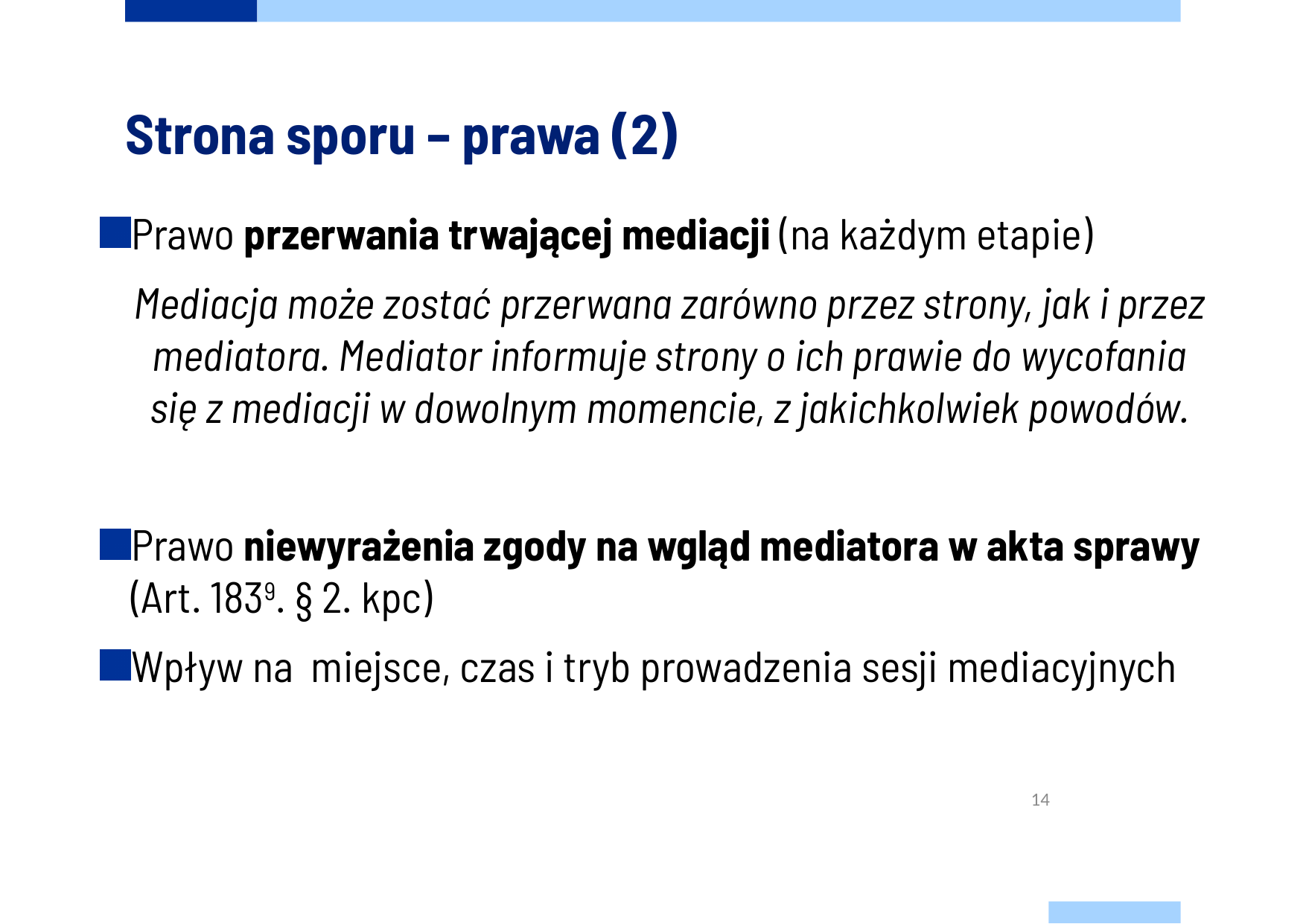

# Strona sporu – prawa (2)
Prawo przerwania trwającej mediacji (na każdym etapie)
	Mediacja może zostać przerwana zarówno przez strony, jak i przez mediatora. Mediator informuje strony o ich prawie do wycofania się z mediacji w dowolnym momencie, z jakichkolwiek powodów.

Prawo niewyrażenia zgody na wgląd mediatora w akta sprawy (Art. 1839. § 2. kpc)
Wpływ na  miejsce, czas i tryb prowadzenia sesji mediacyjnych
14